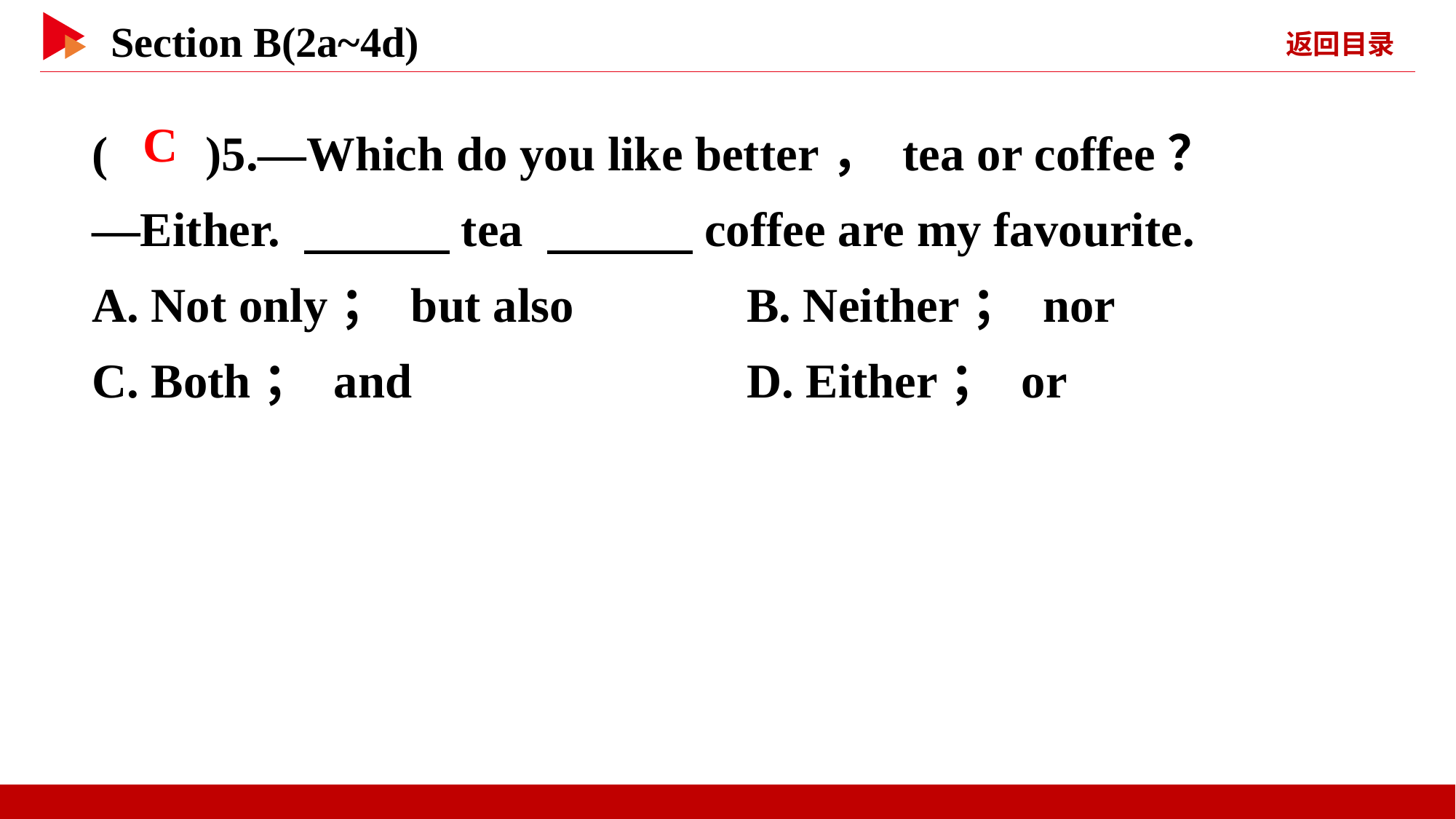

(        )5.—Which do you like better， tea or coffee？
—Either. 　　　tea 　　　coffee are my favourite.
A. Not only； but also             	B. Neither； nor
C. Both； and             		D. Either； or
   C